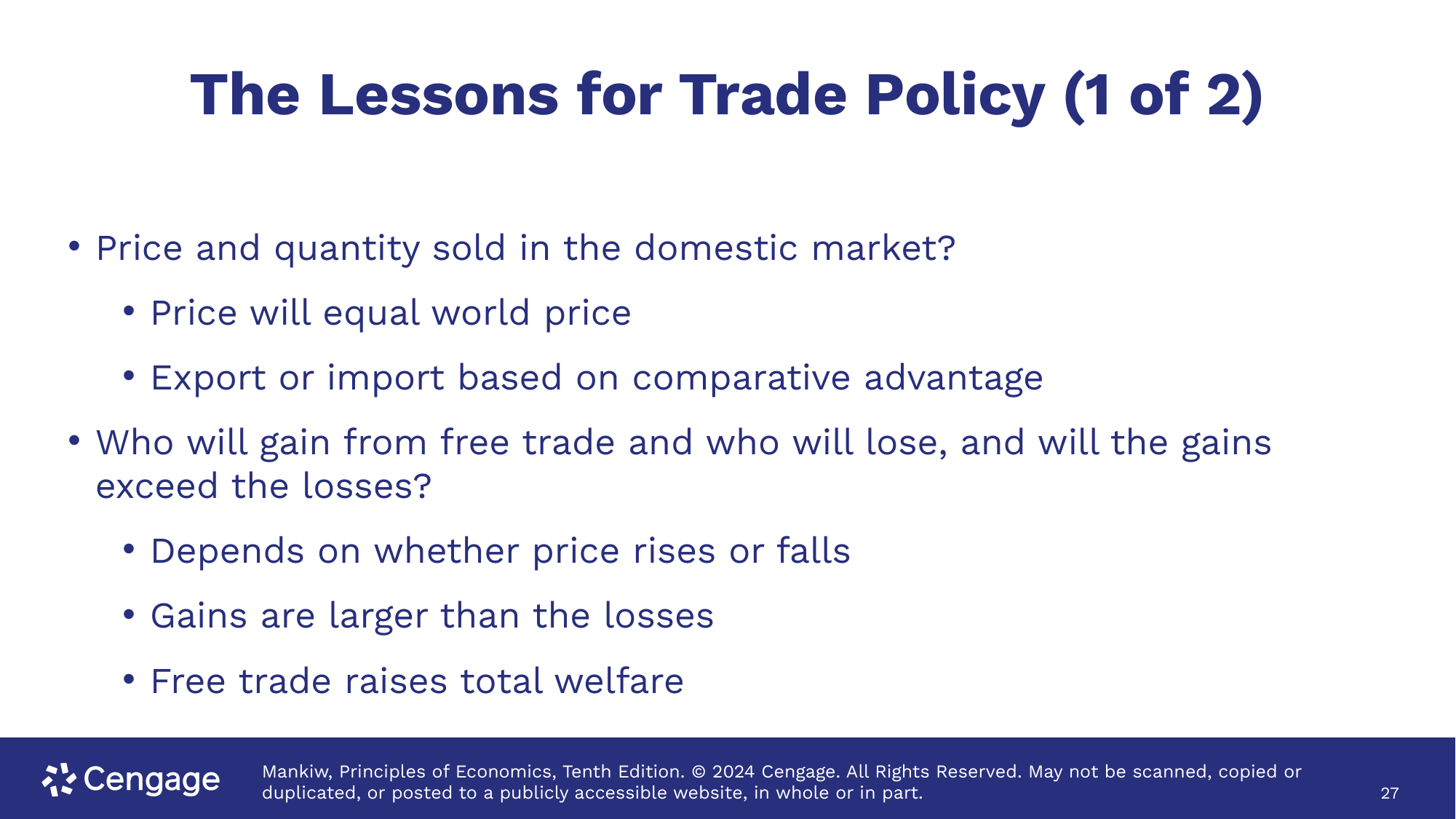

# The Lessons for Trade Policy (1 of 2)
Price and quantity sold in the domestic market?
Price will equal world price
Export or import based on comparative advantage
Who will gain from free trade and who will lose, and will the gains exceed the losses?
Depends on whether price rises or falls
Gains are larger than the losses
Free trade raises total welfare